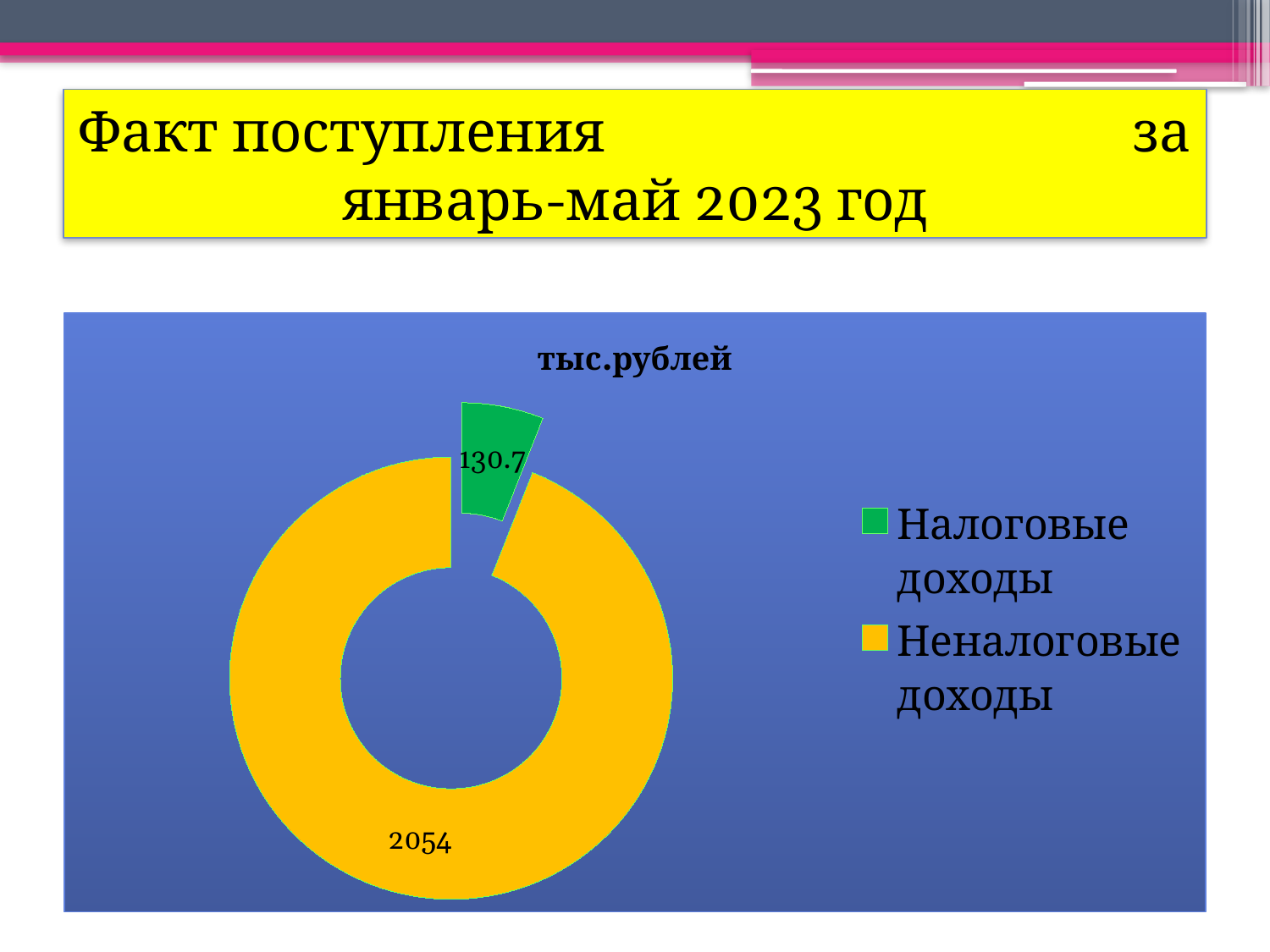

# Факт поступления                                       за январь-май 2023 год

### Chart: тыс.рублей

| Category | тыс.рублей |
|---|---|
| Налоговые доходы | 130.7 |
| Неналоговые доходы | 2054.0 |